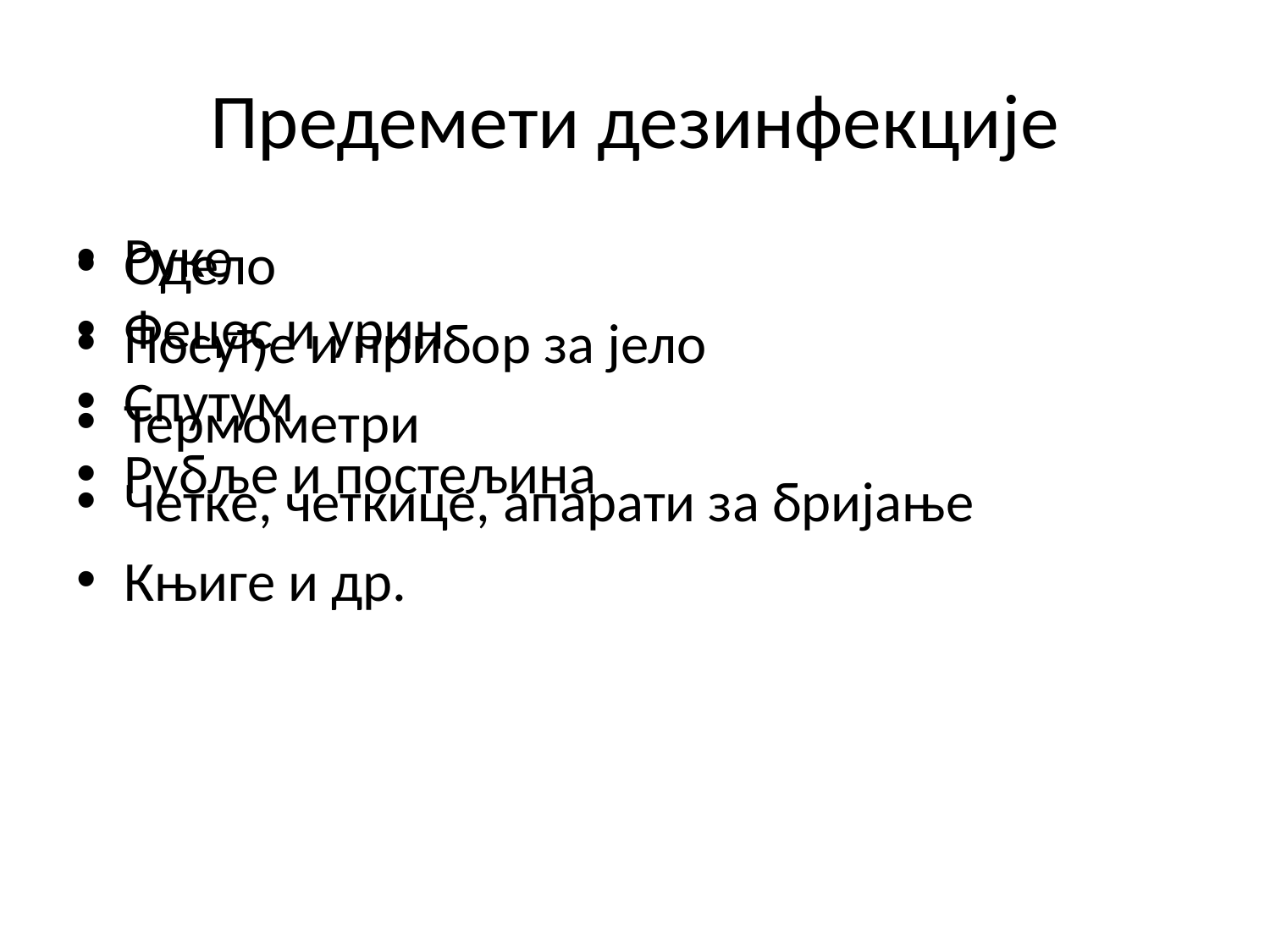

# Предемети дезинфекције
Руке
Фецес и урин
Спутум
Рубље и постељина
Одело
Посуђе и прибор за јело
Термометри
Четке, четкице, апарати за бријање
Књиге и др.